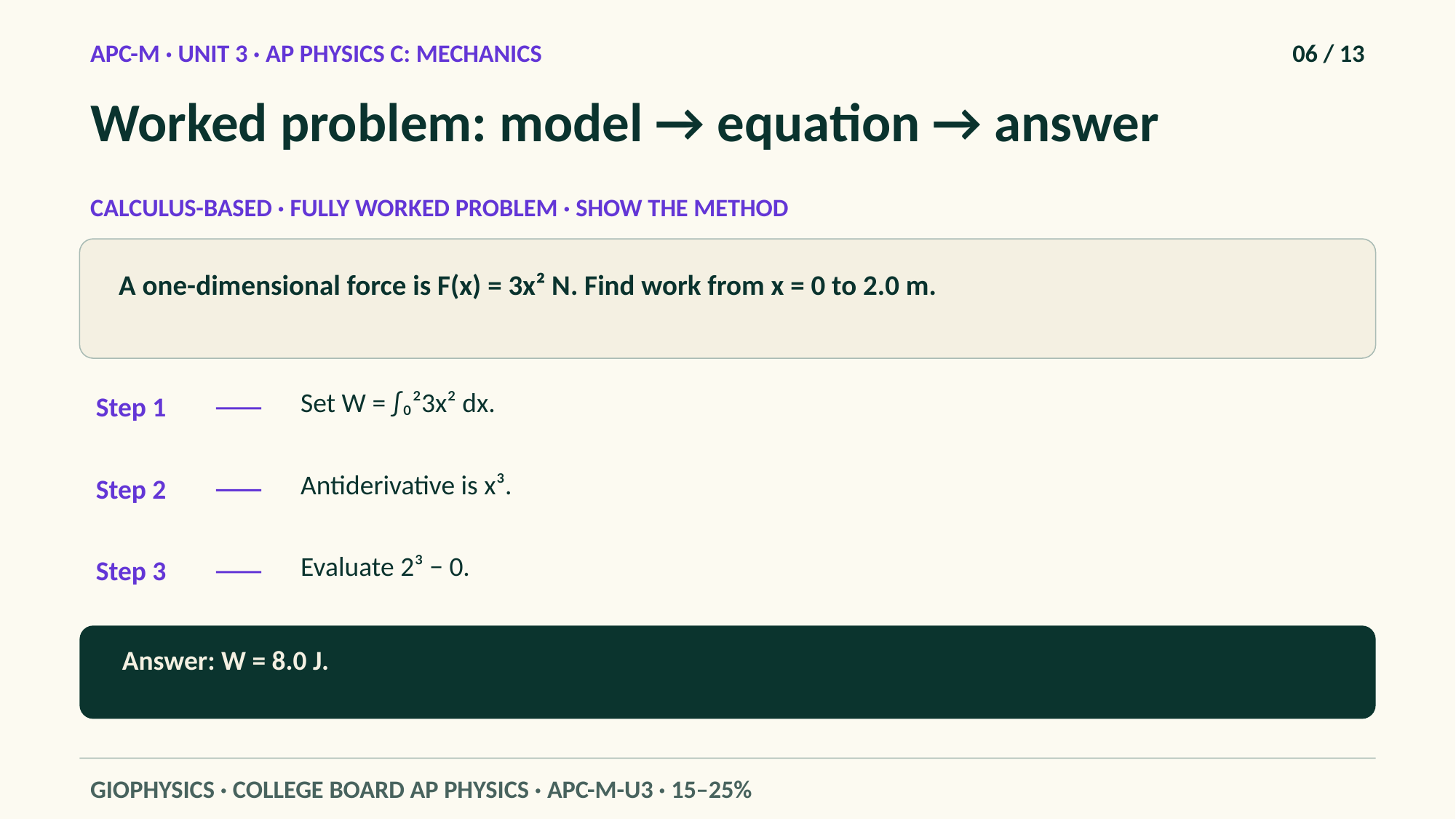

APC-M · UNIT 3 · AP PHYSICS C: MECHANICS
06 / 13
Worked problem: model → equation → answer
CALCULUS-BASED · FULLY WORKED PROBLEM · SHOW THE METHOD

A one-dimensional force is F(x) = 3x² N. Find work from x = 0 to 2.0 m.
Set W = ∫₀²3x² dx.
Step 1

Antiderivative is x³.
Step 2

Evaluate 2³ − 0.
Step 3

Answer: W = 8.0 J.

GIOPHYSICS · COLLEGE BOARD AP PHYSICS · APC-M-U3 · 15–25%